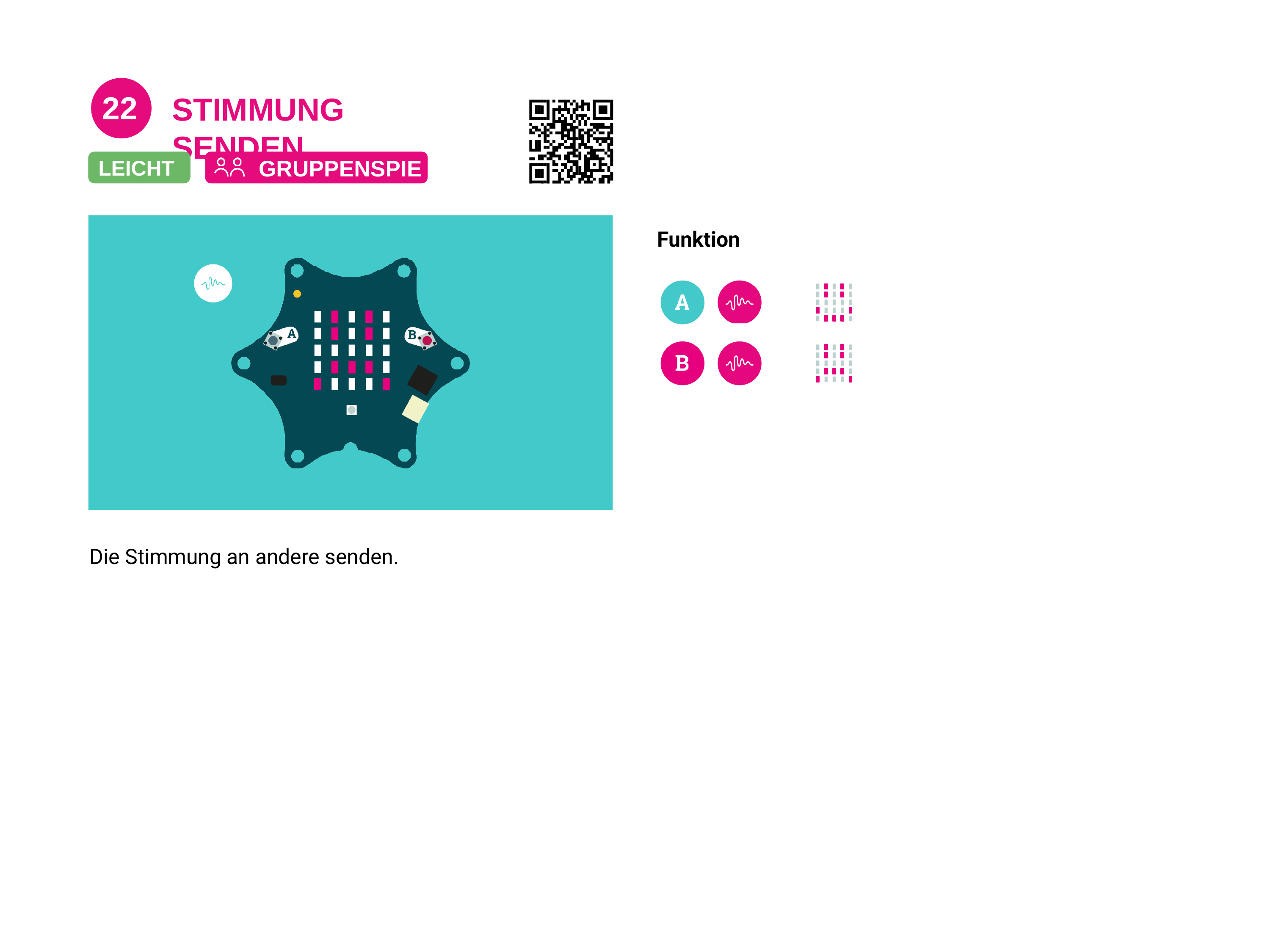

# 22
STIMMUNG SENDEN

GRUPPENSPIEL
LEICHT

Funktion

Die Stimmung an andere senden.